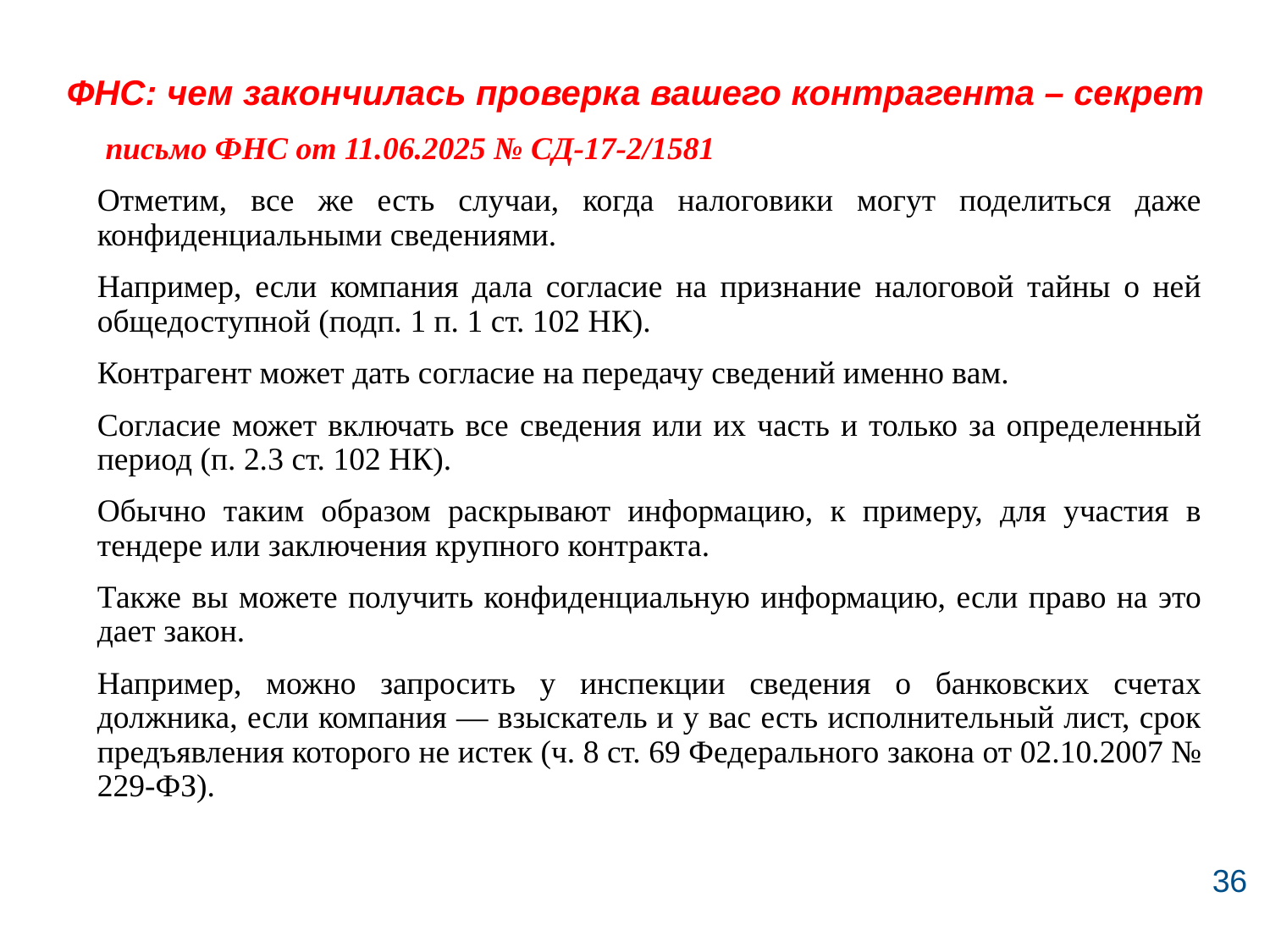

# ФНС: чем закончилась проверка вашего контрагента – секрет
 письмо ФНС от 11.06.2025 № СД-17-2/1581
Отметим, все же есть случаи, когда налоговики могут поделиться даже конфиденциальными сведениями.
Например, если компания дала согласие на признание налоговой тайны о ней общедоступной (подп. 1 п. 1 ст. 102 НК).
Контрагент может дать согласие на передачу сведений именно вам.
Согласие может включать все сведения или их часть и только за определенный период (п. 2.3 ст. 102 НК).
Обычно таким образом раскрывают информацию, к примеру, для участия в тендере или заключения крупного контракта.
Также вы можете получить конфиденциальную информацию, если право на это дает закон.
Например, можно запросить у инспекции сведения о банковских счетах должника, если компания — взыскатель и у вас есть исполнительный лист, срок предъявления которого не истек (ч. 8 ст. 69 Федерального закона от 02.10.2007 № 229-ФЗ).